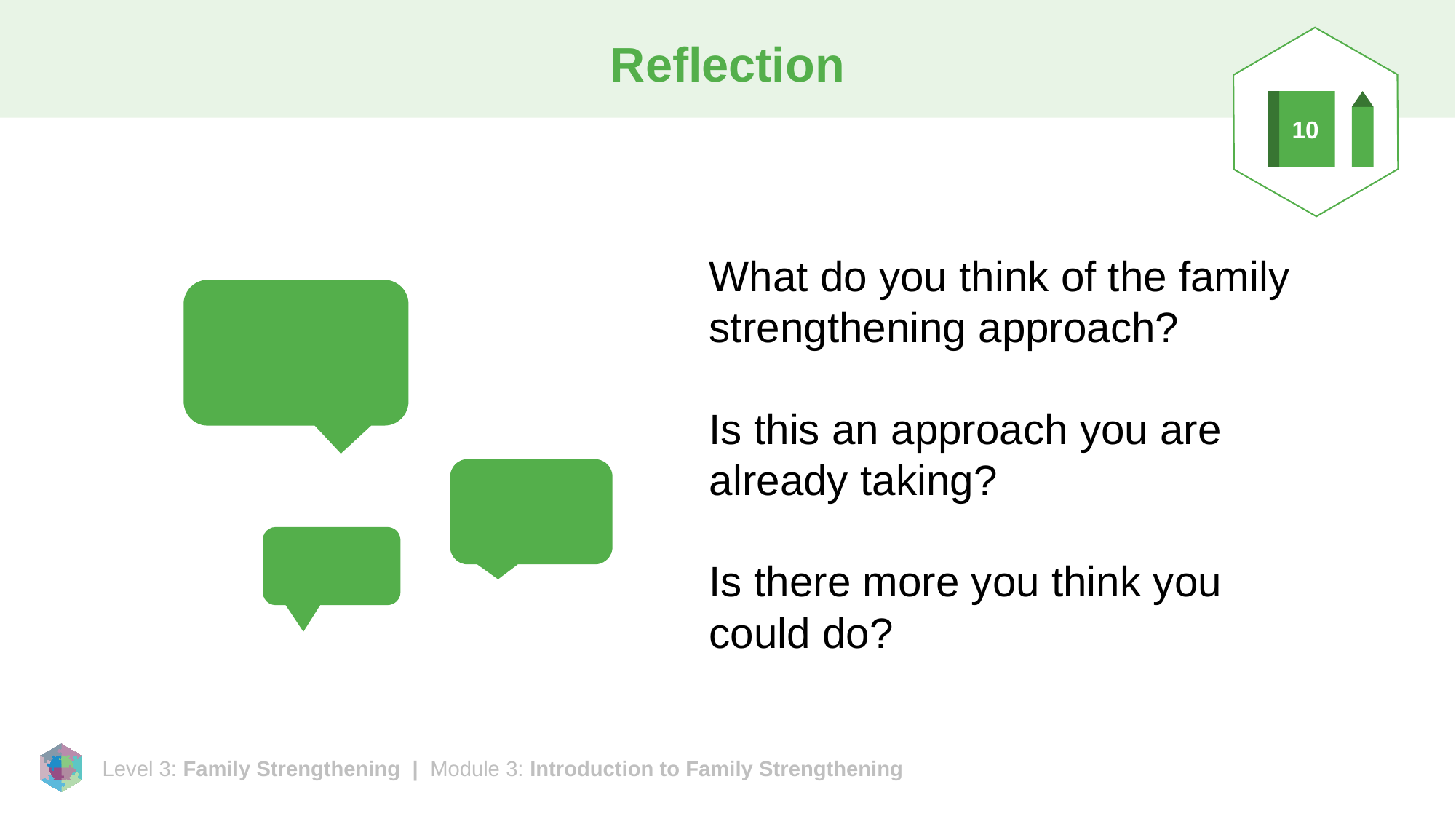

# Reflection

10

What do you think of the family strengthening approach?

Is this an approach you are already taking?

Is there more you think you could do?